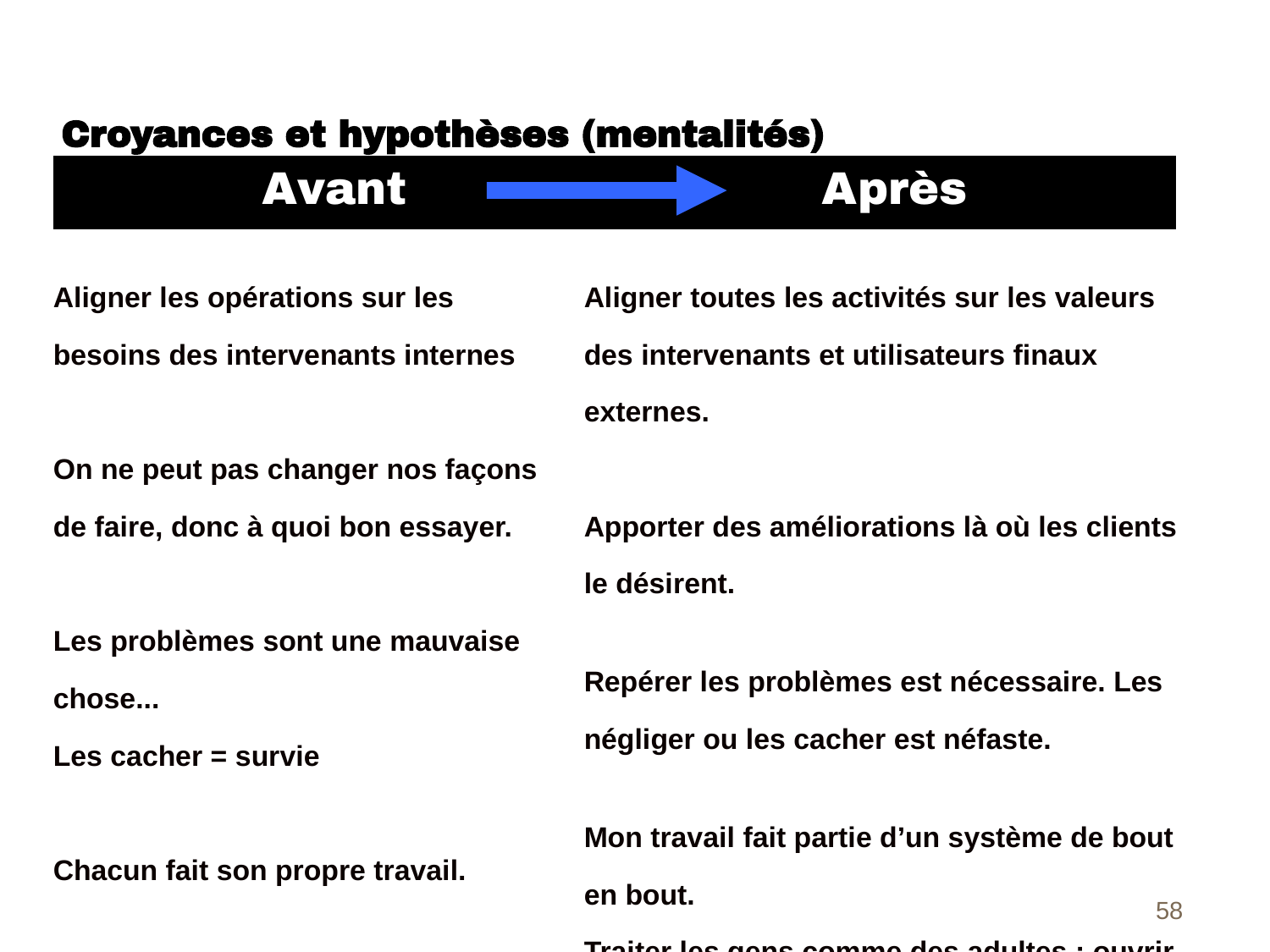

Croyances et hypothèses (mentalités)
| Avant | Après |
| --- | --- |

Aligner les opérations sur les besoins des intervenants internes

On ne peut pas changer nos façons de faire, donc à quoi bon essayer.

Les problèmes sont une mauvaise chose...
Les cacher = survie

Chacun fait son propre travail.

On ne peut pas faire confiance aux gens.

C’est normal d’attendre.
Aligner toutes les activités sur les valeurs des intervenants et utilisateurs finaux externes.

Apporter des améliorations là où les clients le désirent.

Repérer les problèmes est nécessaire. Les négliger ou les cacher est néfaste.

Mon travail fait partie d’un système de bout en bout.
Traiter les gens comme des adultes : ouvrir les livres et leur demander des comptes.
L’utilisateur final exige un flux.
58